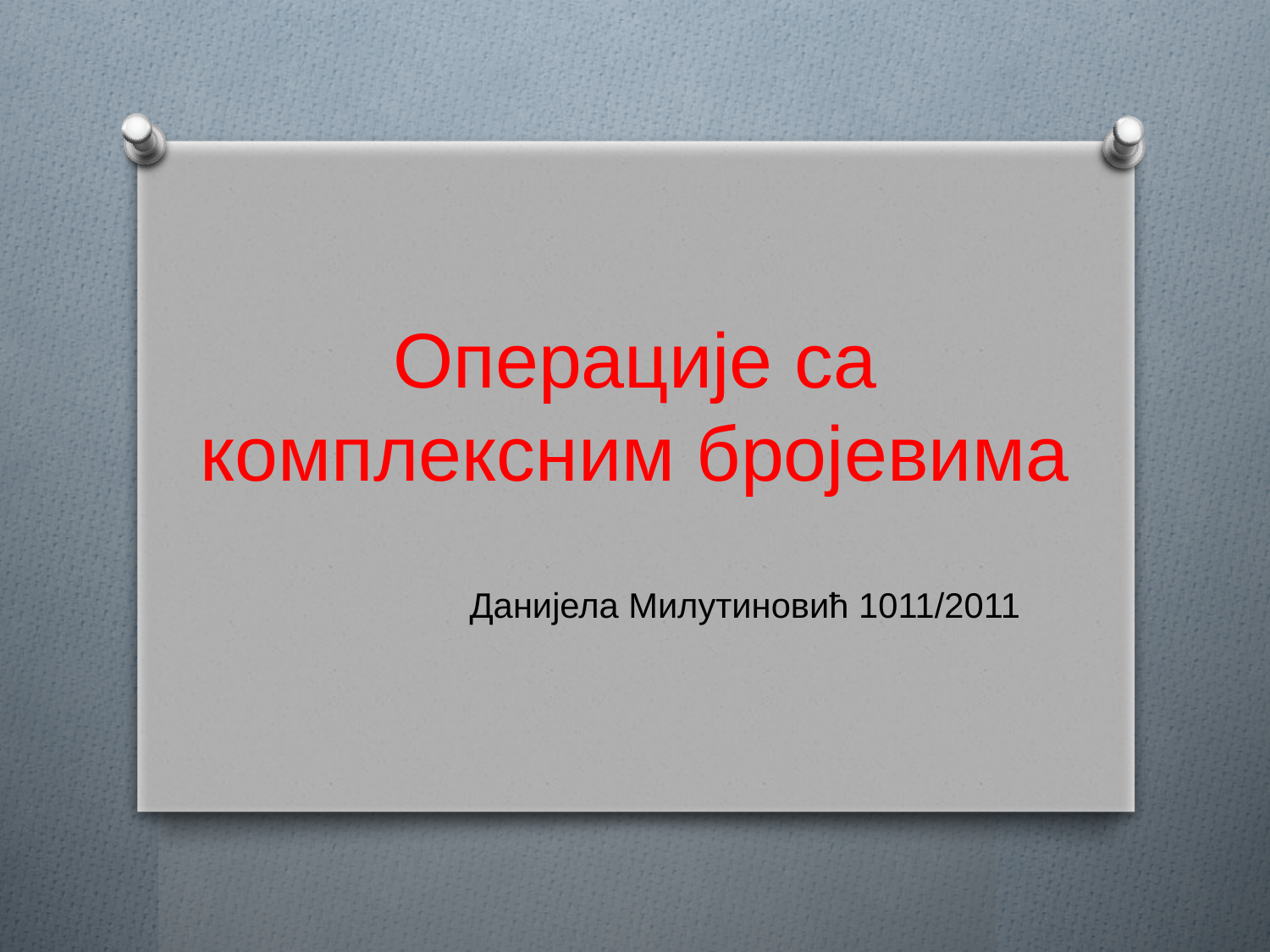

# Операције са комплексним бројевима

Данијела Милутиновић 1011/2011